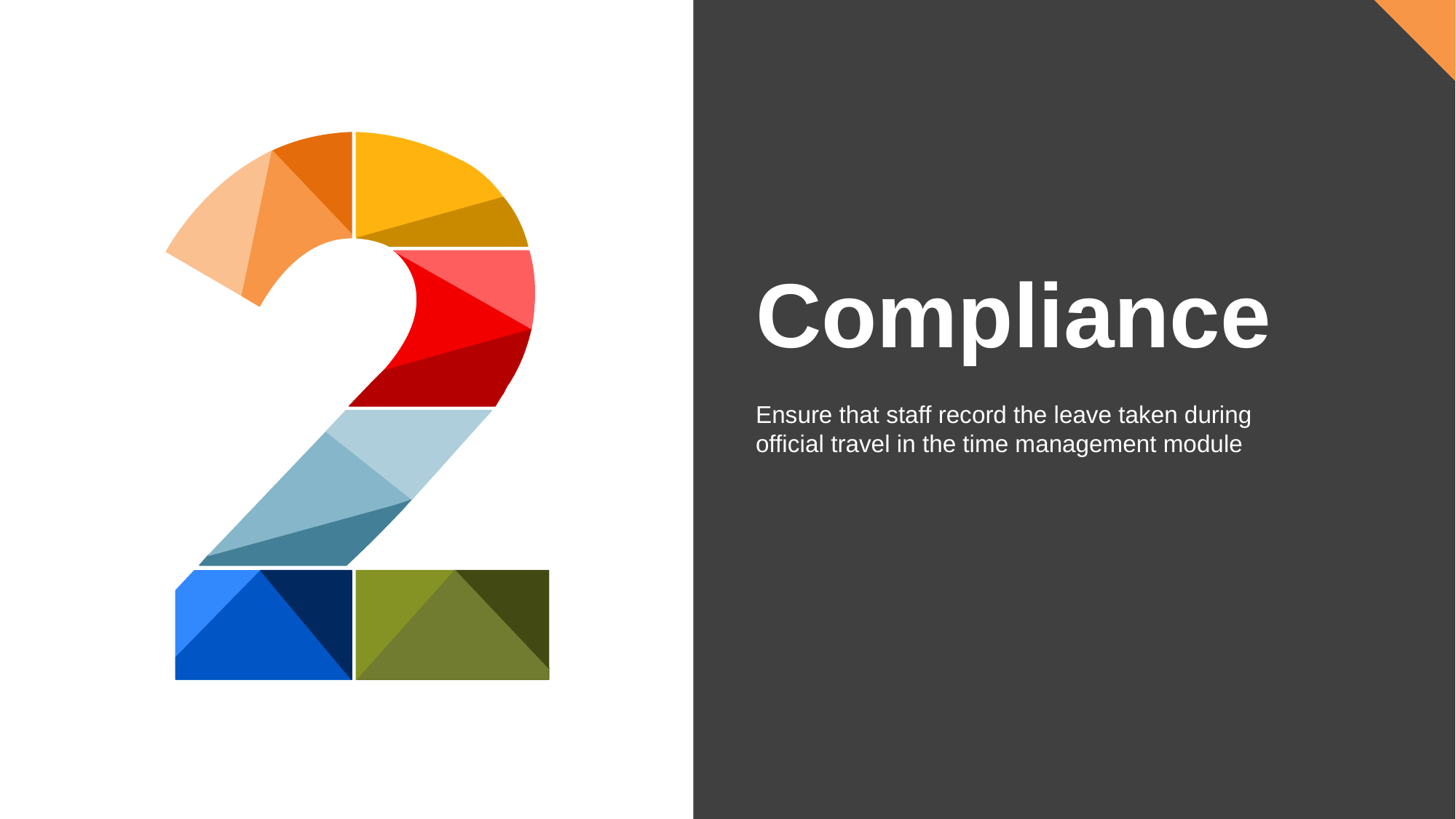

Compliance

Ensure that staff record the leave taken during official travel in the time management module